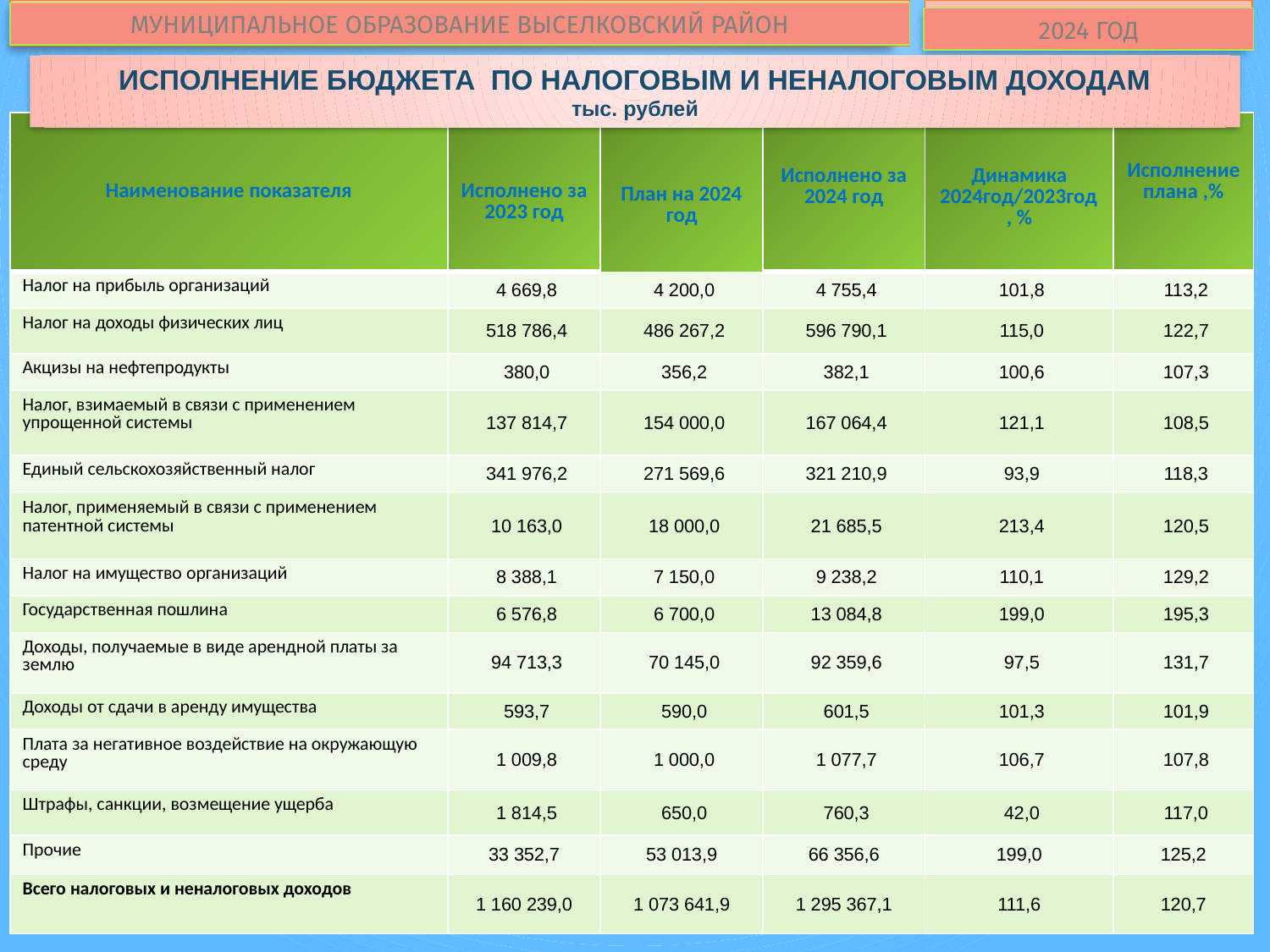

МУНИЦИПАЛЬНОЕ ОБРАЗОВАНИЕ ВЫСЕЛКОВСКИЙ РАЙОН
2024-2026 ГОДЫ
МУНИЦИПАЛЬНОЕ ОБРАЗОВАНИЕ ВЫСЕЛКОВСКИЙ РАЙОН
2024 ГОД
ИСПОЛНЕНИЕ БЮДЖЕТА  ПО НАЛОГОВЫМ И НЕНАЛОГОВЫМ ДОХОДАМ
тыс. рублей
| Наименование показателя | Исполнено за 2023 год | План на 2024 год | Исполнено за 2024 год | Динамика 2024год/2023год, % | Исполнение плана ,% |
| --- | --- | --- | --- | --- | --- |
| Налог на прибыль организаций | 4 669,8 | 4 200,0 | 4 755,4 | 101,8 | 113,2 |
| Налог на доходы физических лиц | 518 786,4 | 486 267,2 | 596 790,1 | 115,0 | 122,7 |
| Акцизы на нефтепродукты | 380,0 | 356,2 | 382,1 | 100,6 | 107,3 |
| Налог, взимаемый в связи с применением упрощенной системы | 137 814,7 | 154 000,0 | 167 064,4 | 121,1 | 108,5 |
| Единый сельскохозяйственный налог | 341 976,2 | 271 569,6 | 321 210,9 | 93,9 | 118,3 |
| Налог, применяемый в связи с применением патентной системы | 10 163,0 | 18 000,0 | 21 685,5 | 213,4 | 120,5 |
| Налог на имущество организаций | 8 388,1 | 7 150,0 | 9 238,2 | 110,1 | 129,2 |
| Государственная пошлина | 6 576,8 | 6 700,0 | 13 084,8 | 199,0 | 195,3 |
| Доходы, получаемые в виде арендной платы за землю | 94 713,3 | 70 145,0 | 92 359,6 | 97,5 | 131,7 |
| Доходы от сдачи в аренду имущества | 593,7 | 590,0 | 601,5 | 101,3 | 101,9 |
| Плата за негативное воздействие на окружающую среду | 1 009,8 | 1 000,0 | 1 077,7 | 106,7 | 107,8 |
| Штрафы, санкции, возмещение ущерба | 1 814,5 | 650,0 | 760,3 | 42,0 | 117,0 |
| Прочие | 33 352,7 | 53 013,9 | 66 356,6 | 199,0 | 125,2 |
| Всего налоговых и неналоговых доходов | 1 160 239,0 | 1 073 641,9 | 1 295 367,1 | 111,6 | 120,7 |